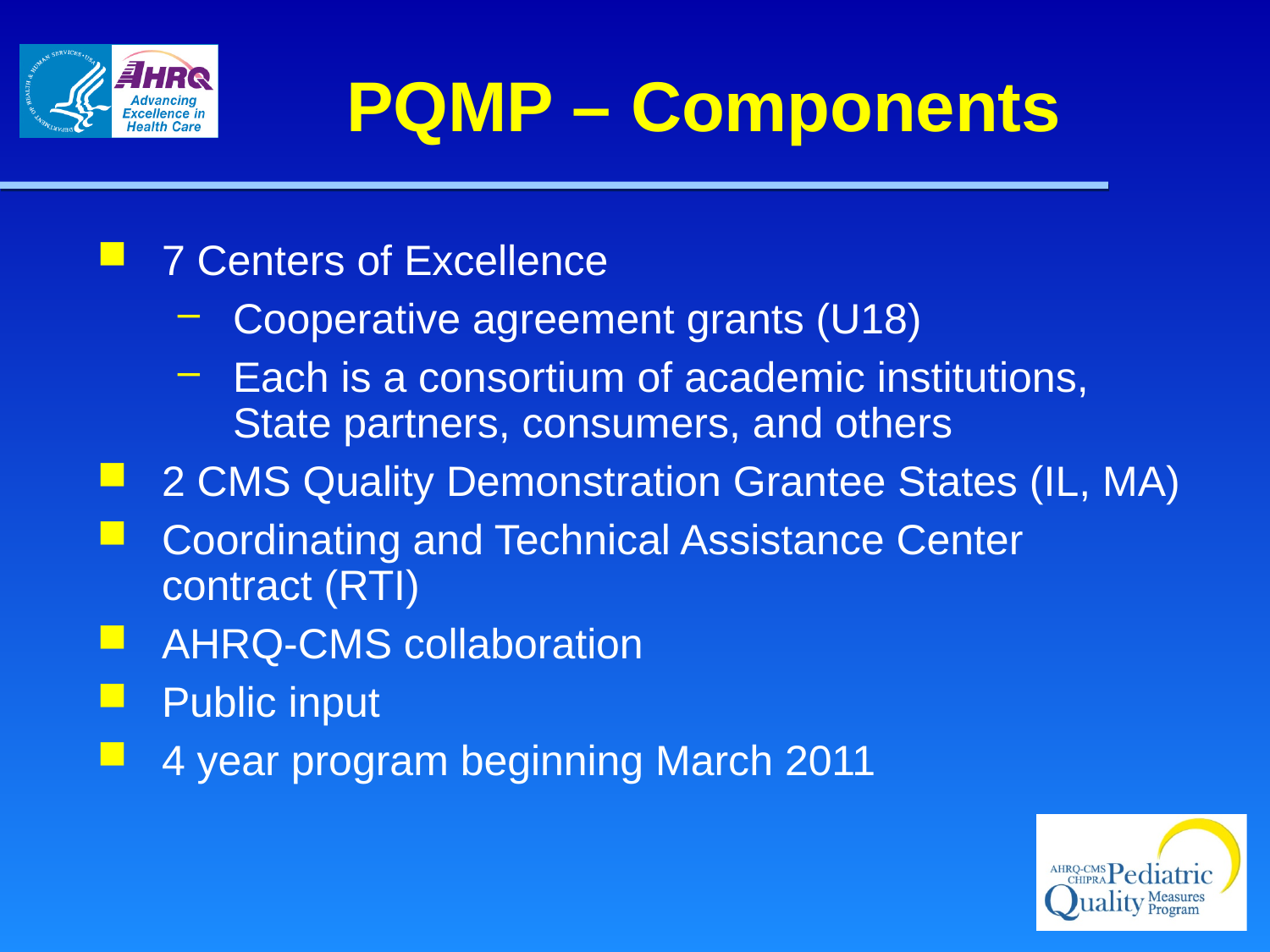

# PQMP – Components
7 Centers of Excellence
Cooperative agreement grants (U18)
Each is a consortium of academic institutions, State partners, consumers, and others
2 CMS Quality Demonstration Grantee States (IL, MA)
Coordinating and Technical Assistance Center contract (RTI)
AHRQ-CMS collaboration
Public input
4 year program beginning March 2011